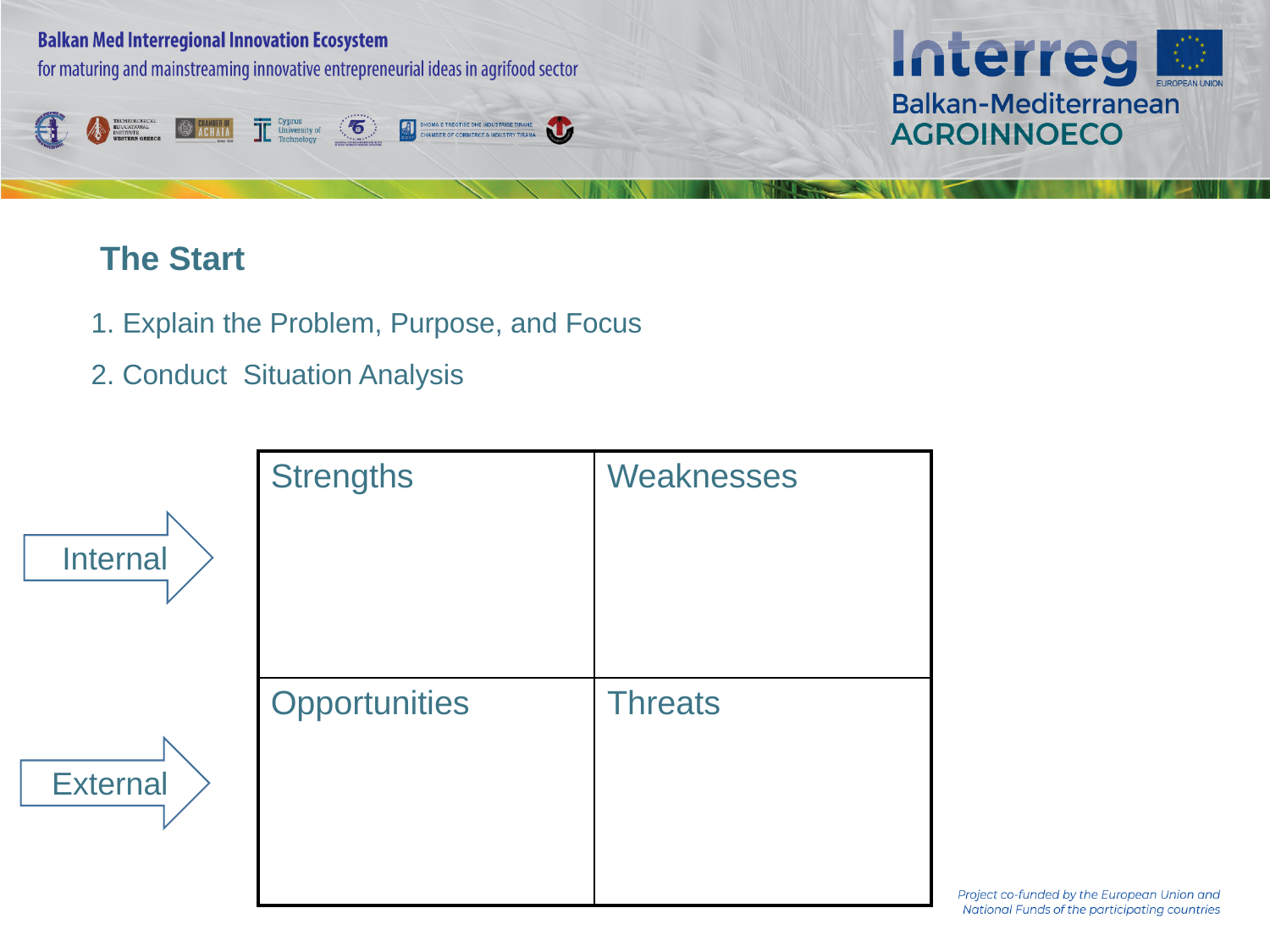

# The Start
1. Explain the Problem, Purpose, and Focus
2. Conduct  Situation Analysis

| Strengths | Weaknesses |
| --- | --- |
| Opportunities | Threats |

Internal

External